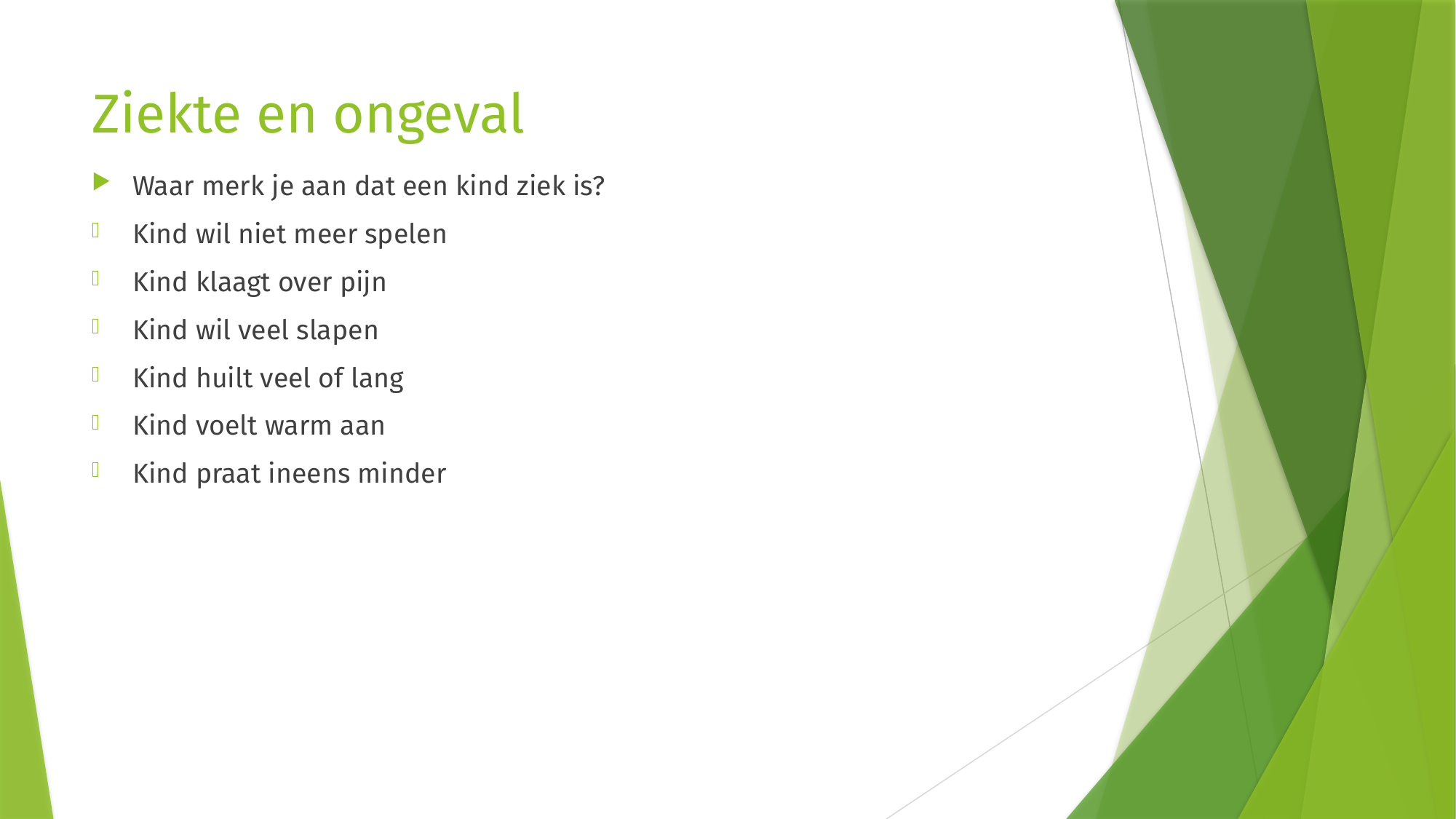

# Ziekte en ongeval
Waar merk je aan dat een kind ziek is?
Kind wil niet meer spelen
Kind klaagt over pijn
Kind wil veel slapen
Kind huilt veel of lang
Kind voelt warm aan
Kind praat ineens minder